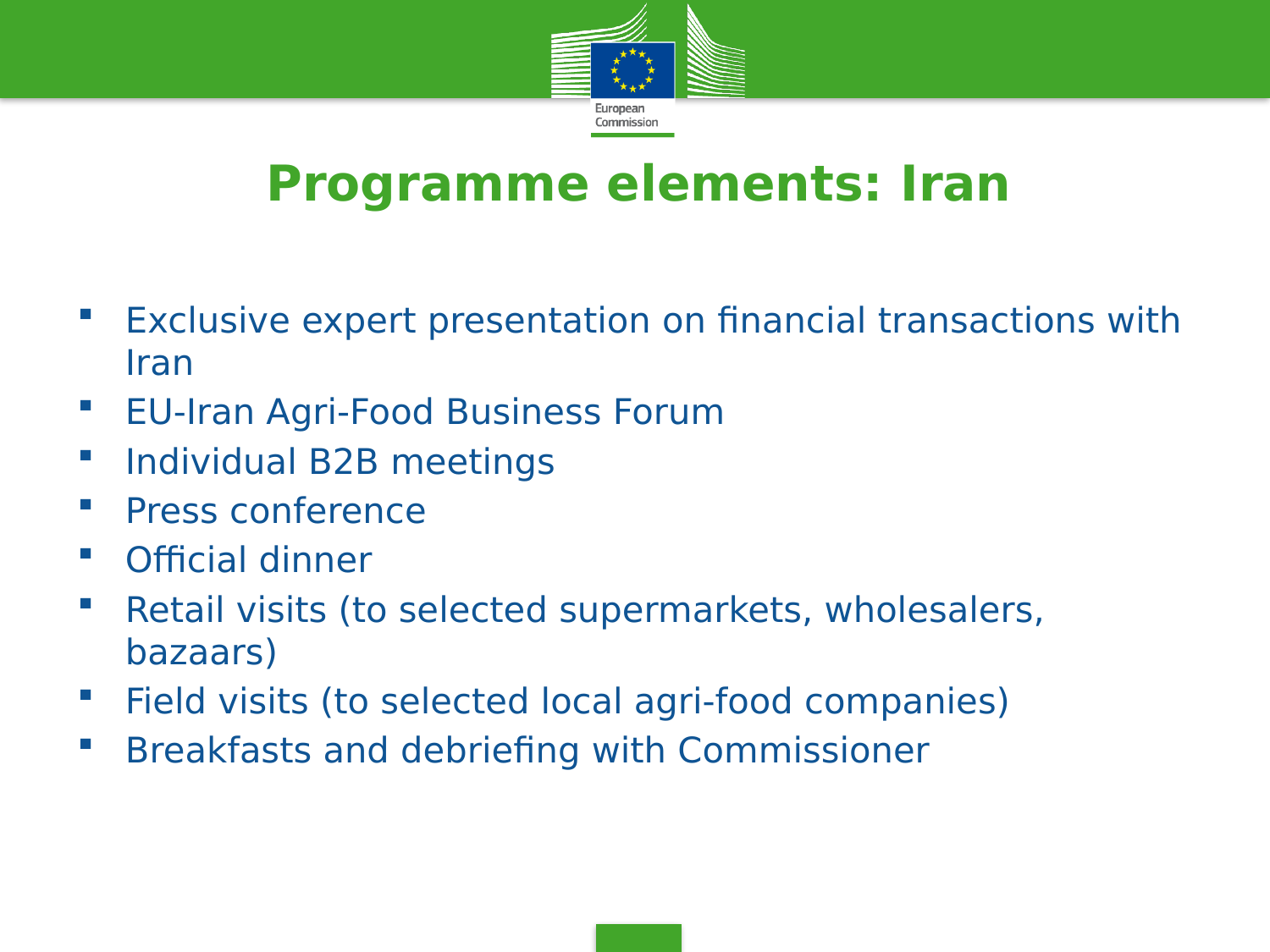

# Programme elements: Iran

Exclusive expert presentation on financial transactions with Iran
EU-Iran Agri-Food Business Forum
Individual B2B meetings
Press conference
Official dinner
Retail visits (to selected supermarkets, wholesalers, bazaars)
Field visits (to selected local agri-food companies)
Breakfasts and debriefing with Commissioner